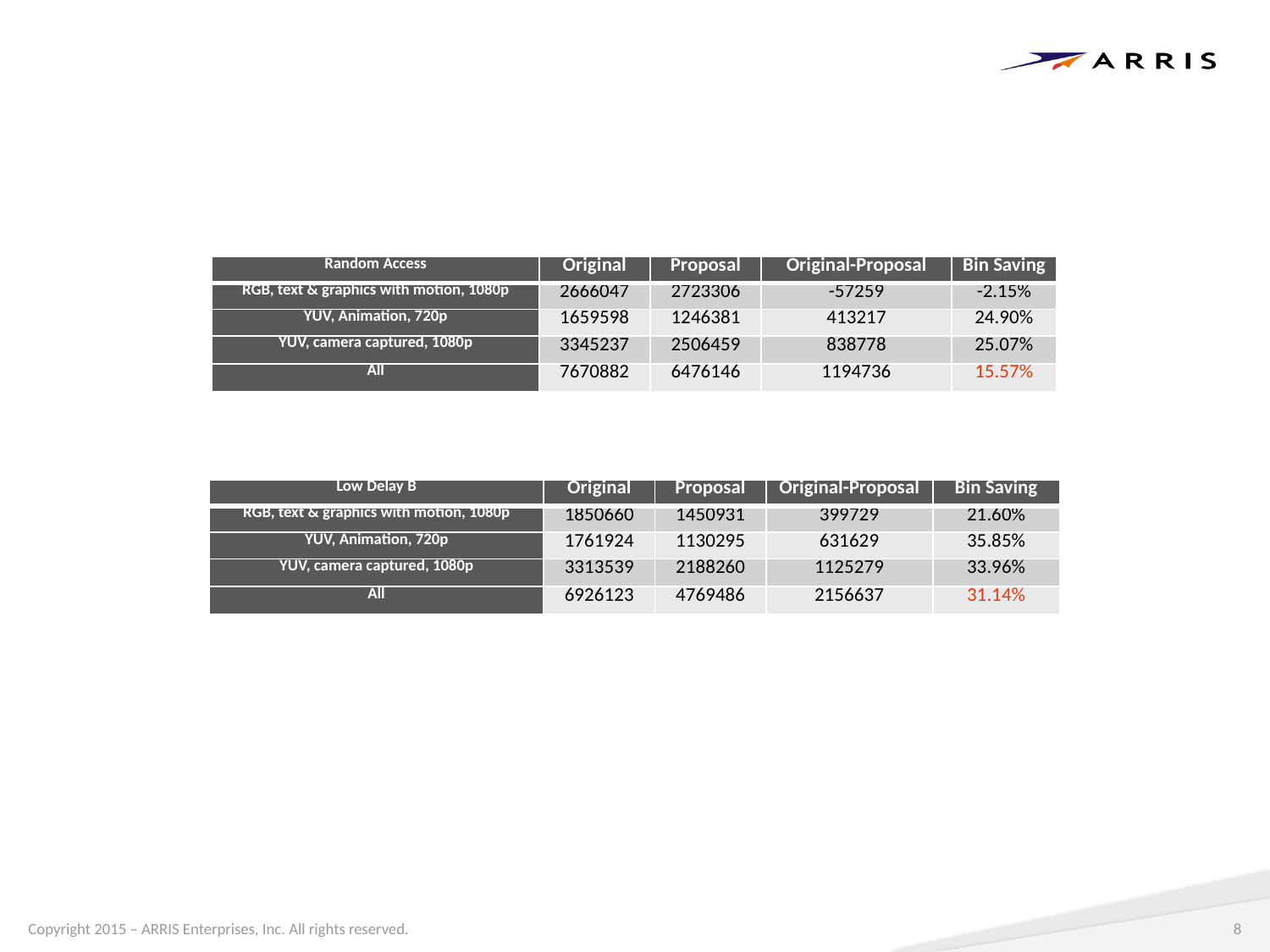

#
| Random Access | Original | Proposal | Original-Proposal | Bin Saving |
| --- | --- | --- | --- | --- |
| RGB, text & graphics with motion, 1080p | 2666047 | 2723306 | -57259 | -2.15% |
| YUV, Animation, 720p | 1659598 | 1246381 | 413217 | 24.90% |
| YUV, camera captured, 1080p | 3345237 | 2506459 | 838778 | 25.07% |
| All | 7670882 | 6476146 | 1194736 | 15.57% |

| Low Delay B | Original | Proposal | Original-Proposal | Bin Saving |
| --- | --- | --- | --- | --- |
| RGB, text & graphics with motion, 1080p | 1850660 | 1450931 | 399729 | 21.60% |
| YUV, Animation, 720p | 1761924 | 1130295 | 631629 | 35.85% |
| YUV, camera captured, 1080p | 3313539 | 2188260 | 1125279 | 33.96% |
| All | 6926123 | 4769486 | 2156637 | 31.14% |
| Random Access | Original | Proposal | Original-Proposal | Bin Saving |
| --- | --- | --- | --- | --- |
| RGB, text & graphics with motion, 1080p | 2666047 | 2723306 | -57259 | -2.15% |
| YUV, Animation, 720p | 1659598 | 1246381 | 413217 | 24.90% |
| YUV, camera captured, 1080p | 3345237 | 2506459 | 838778 | 25.07% |
| All | 7670882 | 6476146 | 1194736 | 15.57% |

8